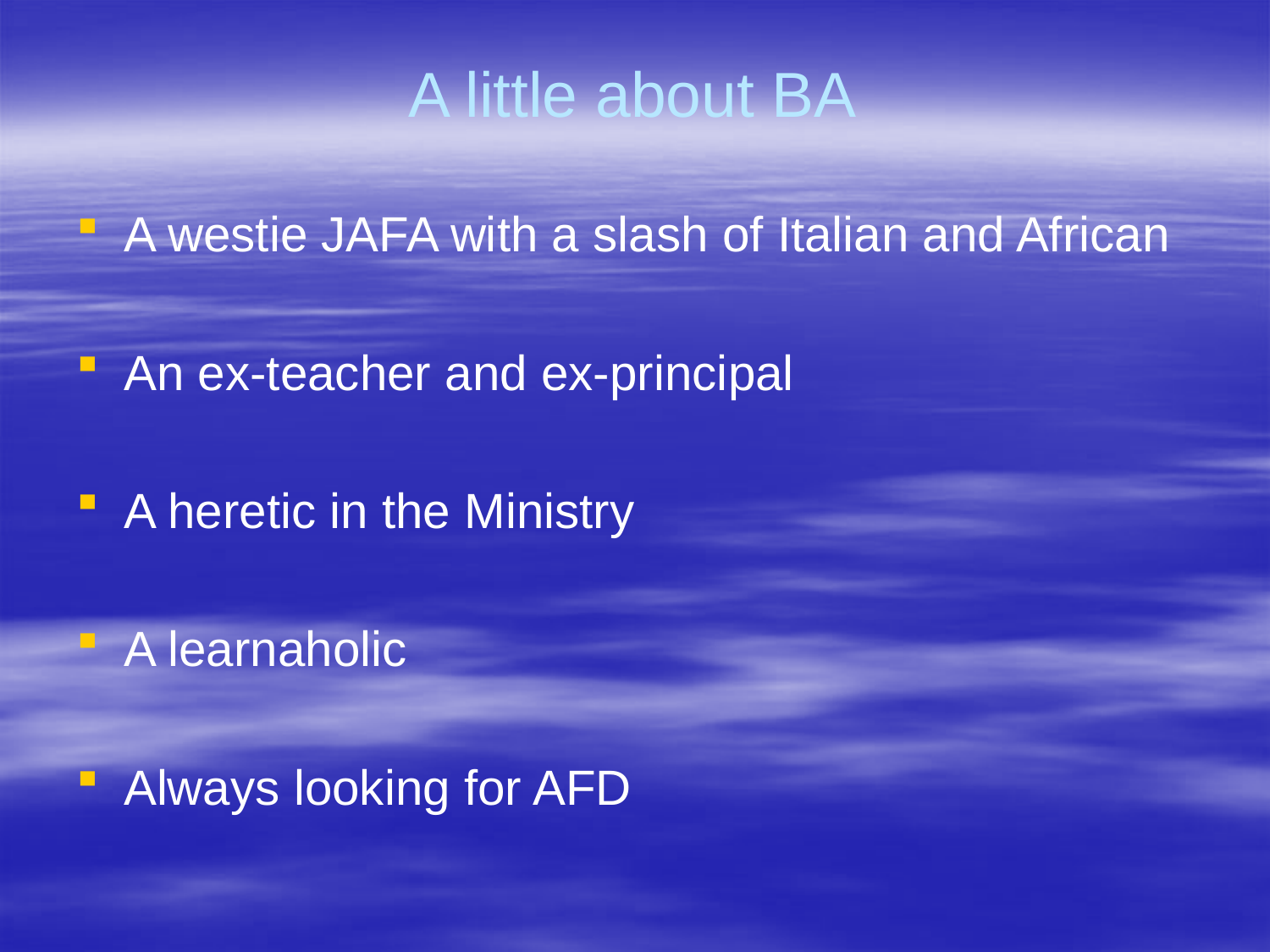

# A little about BA
A westie JAFA with a slash of Italian and African

An ex-teacher and ex-principal

A heretic in the Ministry

A learnaholic

Always looking for AFD